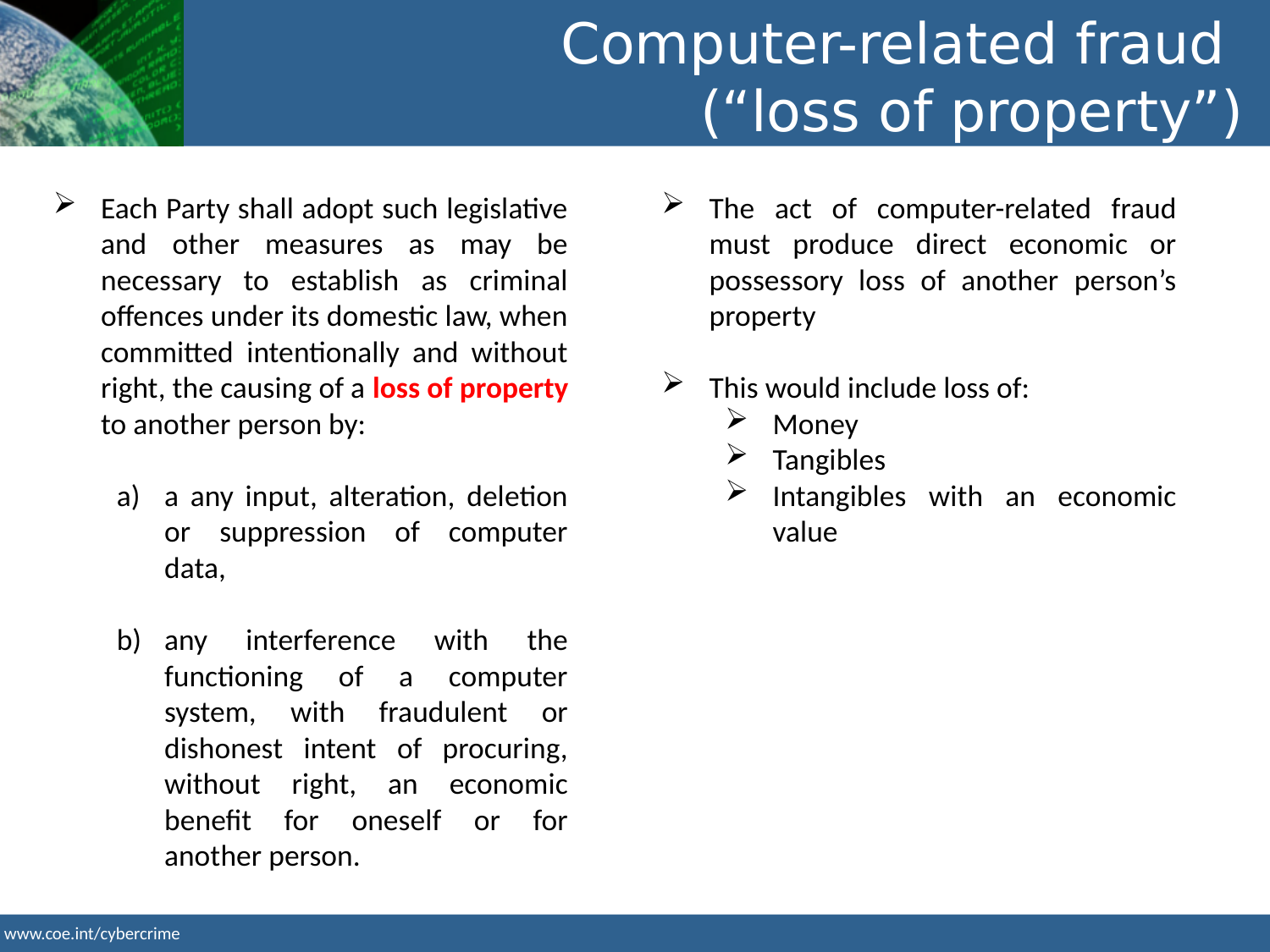

Computer-related fraud
(“loss of property”)
Each Party shall adopt such legislative and other measures as may be necessary to establish as criminal offences under its domestic law, when committed intentionally and without right, the causing of a loss of property to another person by:

a any input, alteration, deletion or suppression of computer data,

any interference with the functioning of a computer system, with fraudulent or dishonest intent of procuring, without right, an economic benefit for oneself or for another person.
The act of computer-related fraud must produce direct economic or possessory loss of another person’s property

This would include loss of:
Money
Tangibles
Intangibles with an economic value